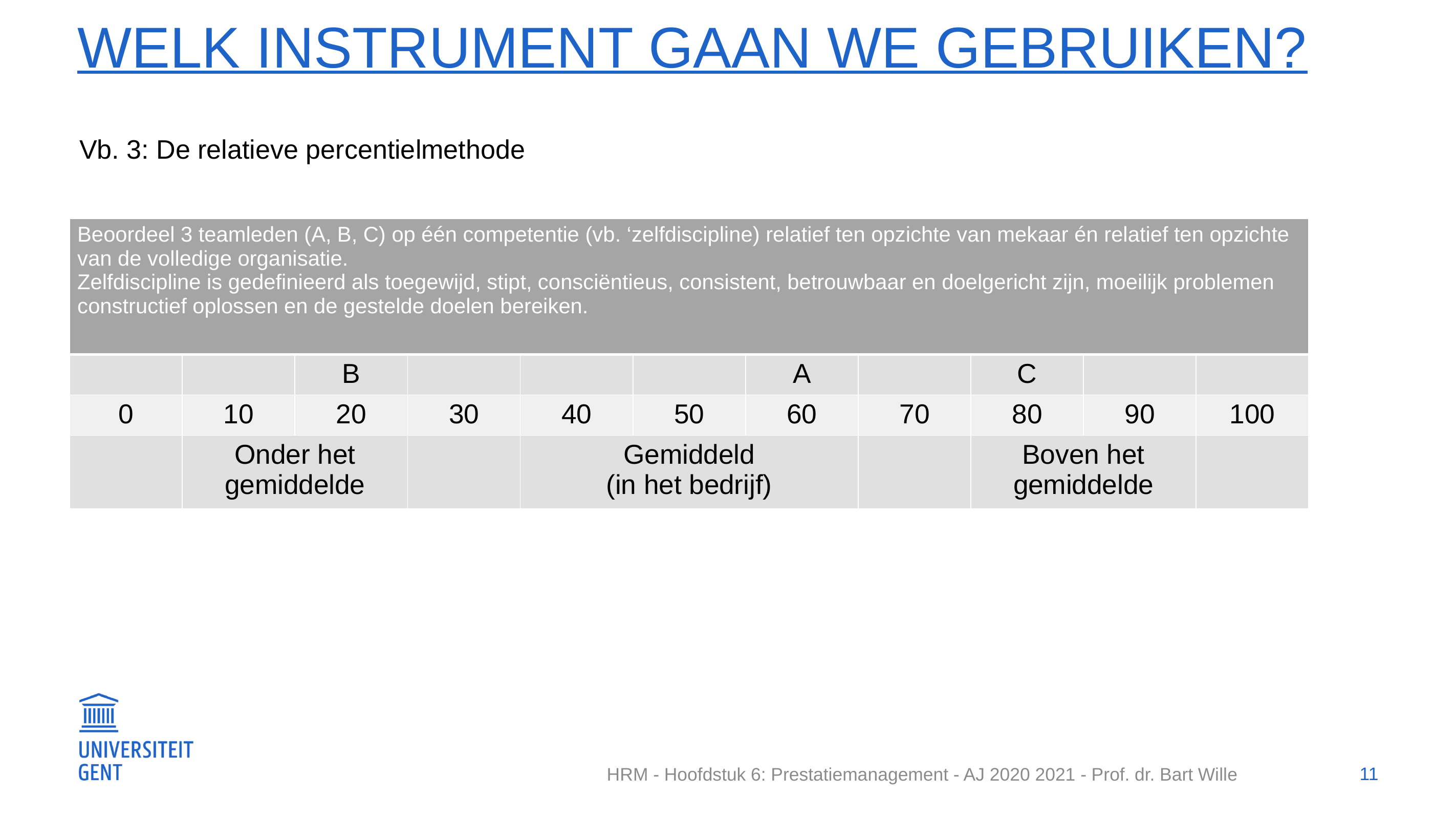

# Welk instrument gaan we gebruiken?
Vb. 3: De relatieve percentielmethode
| Beoordeel 3 teamleden (A, B, C) op één competentie (vb. ‘zelfdiscipline) relatief ten opzichte van mekaar én relatief ten opzichte van de volledige organisatie. Zelfdiscipline is gedefinieerd als toegewijd, stipt, consciëntieus, consistent, betrouwbaar en doelgericht zijn, moeilijk problemen constructief oplossen en de gestelde doelen bereiken. |  |  |  |  |  |  |  |  |  |  |
| --- | --- | --- | --- | --- | --- | --- | --- | --- | --- | --- |
|  |  | B |  |  |  | A |  | C |  |  |
| 0 | 10 | 20 | 30 | 40 | 50 | 60 | 70 | 80 | 90 | 100 |
|  | Onder het gemiddelde |  |  | Gemiddeld (in het bedrijf) |  |  |  | Boven het gemiddelde |  |  |
11
HRM - Hoofdstuk 6: Prestatiemanagement - AJ 2020 2021 - Prof. dr. Bart Wille